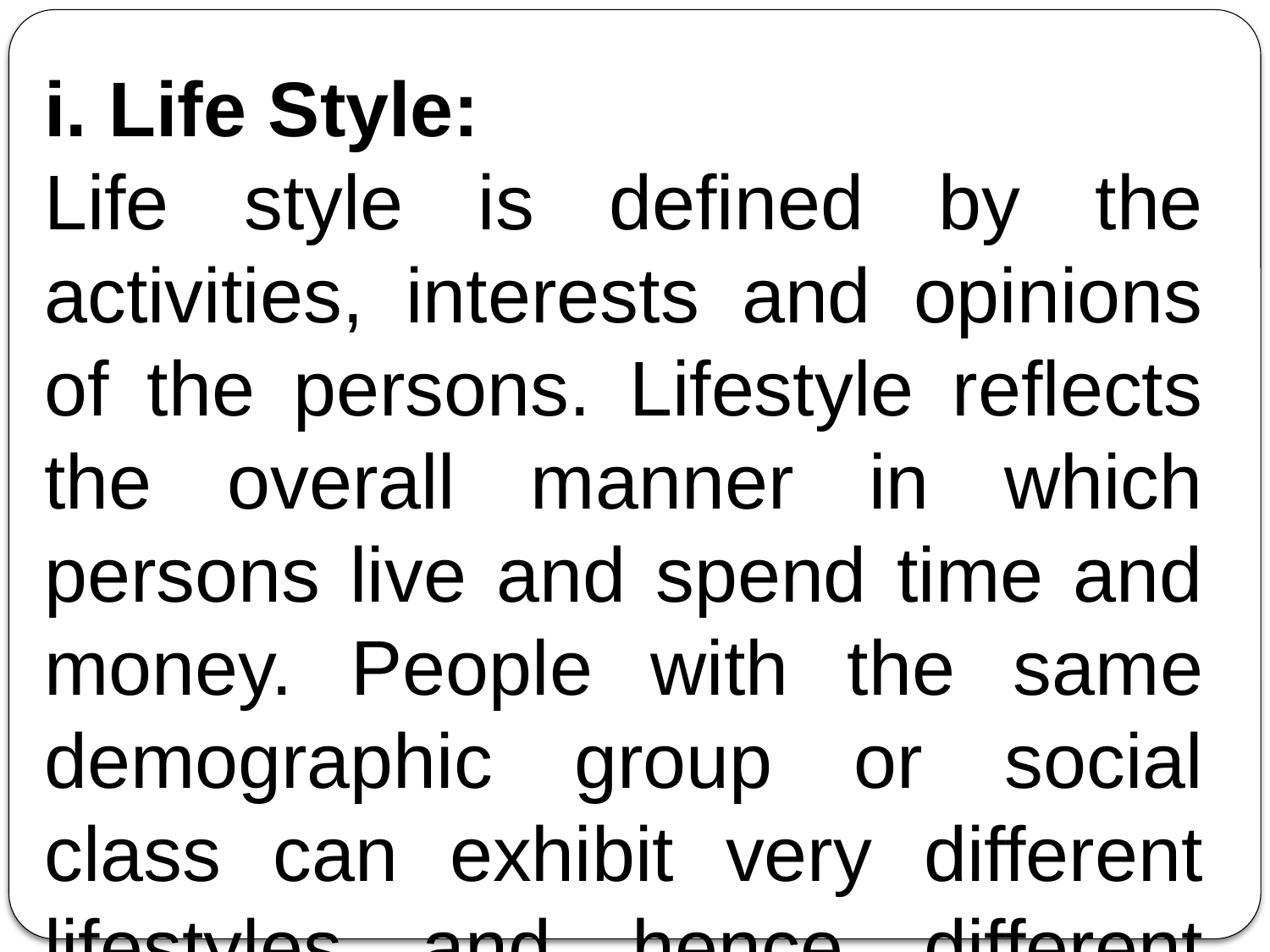

i. Life Style:
Life style is defined by the activities, interests and opinions of the persons. Lifestyle reflects the overall manner in which persons live and spend time and money. People with the same demographic group or social class can exhibit very different lifestyles and hence different psychographic profile.